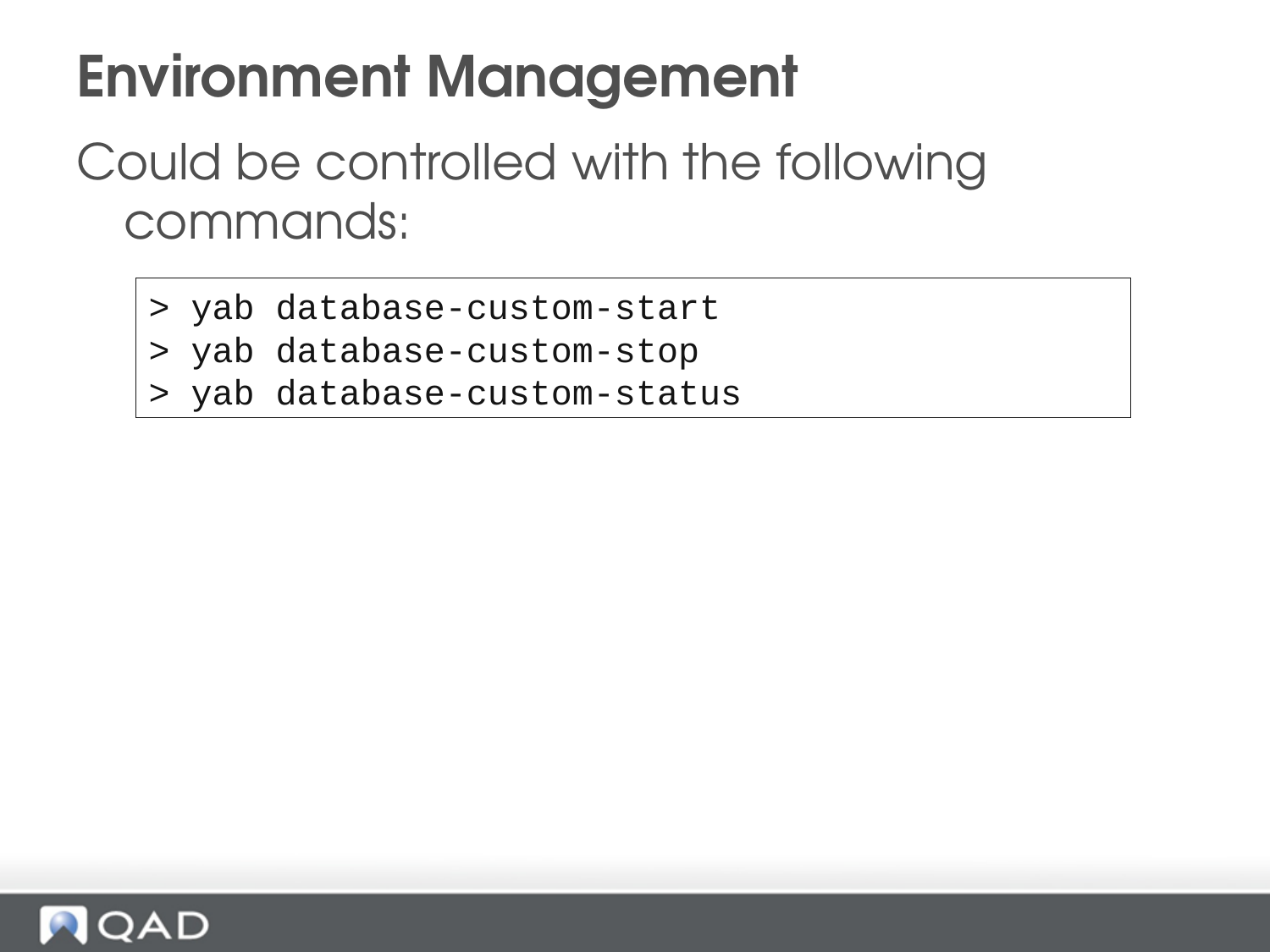

# Environment Management
Could be controlled with the following commands:
> yab database-custom-start
> yab database-custom-stop
> yab database-custom-status